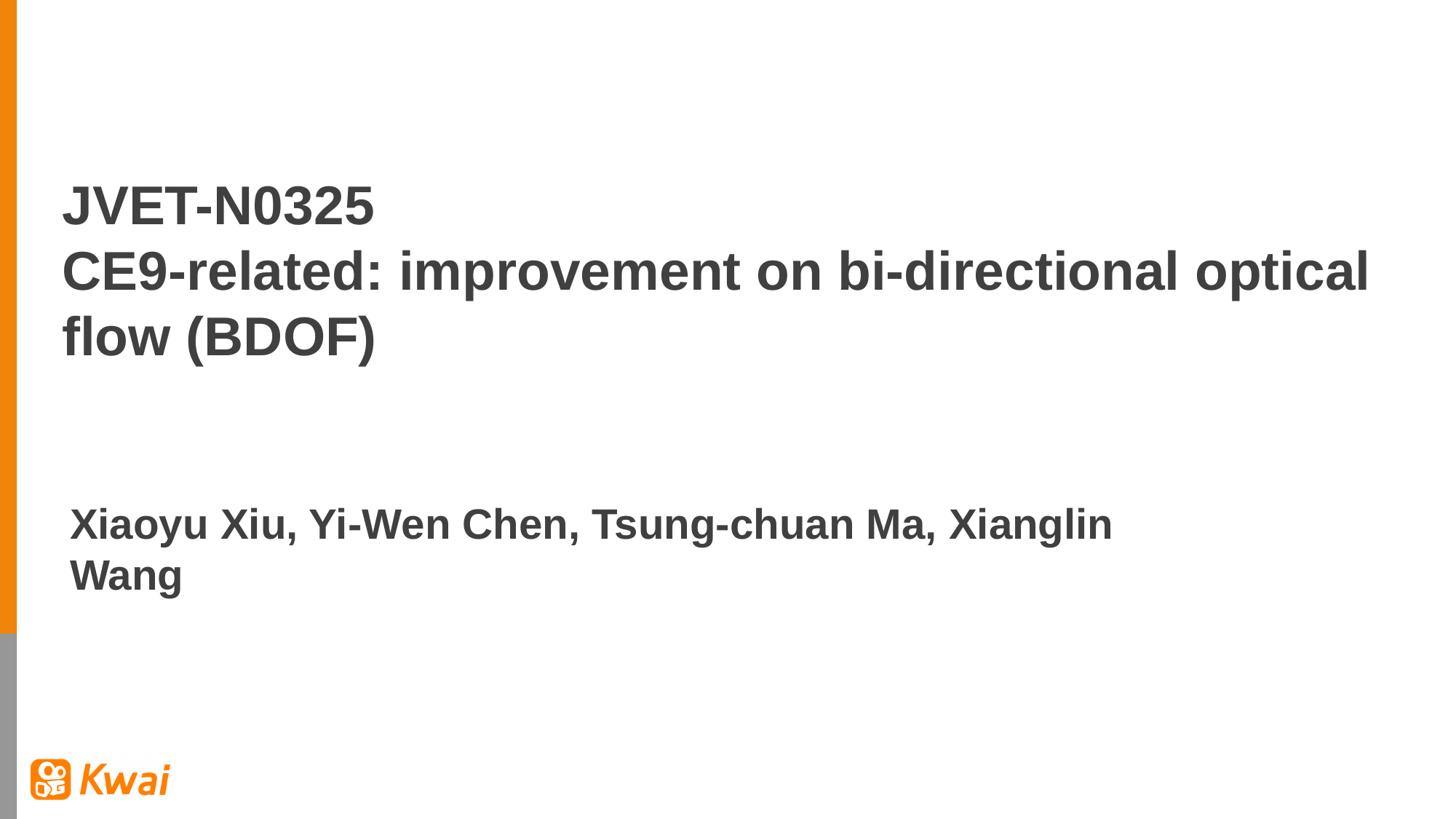

JVET-N0325
CE9-related: improvement on bi-directional optical flow (BDOF)
Xiaoyu Xiu, Yi-Wen Chen, Tsung-chuan Ma, Xianglin Wang